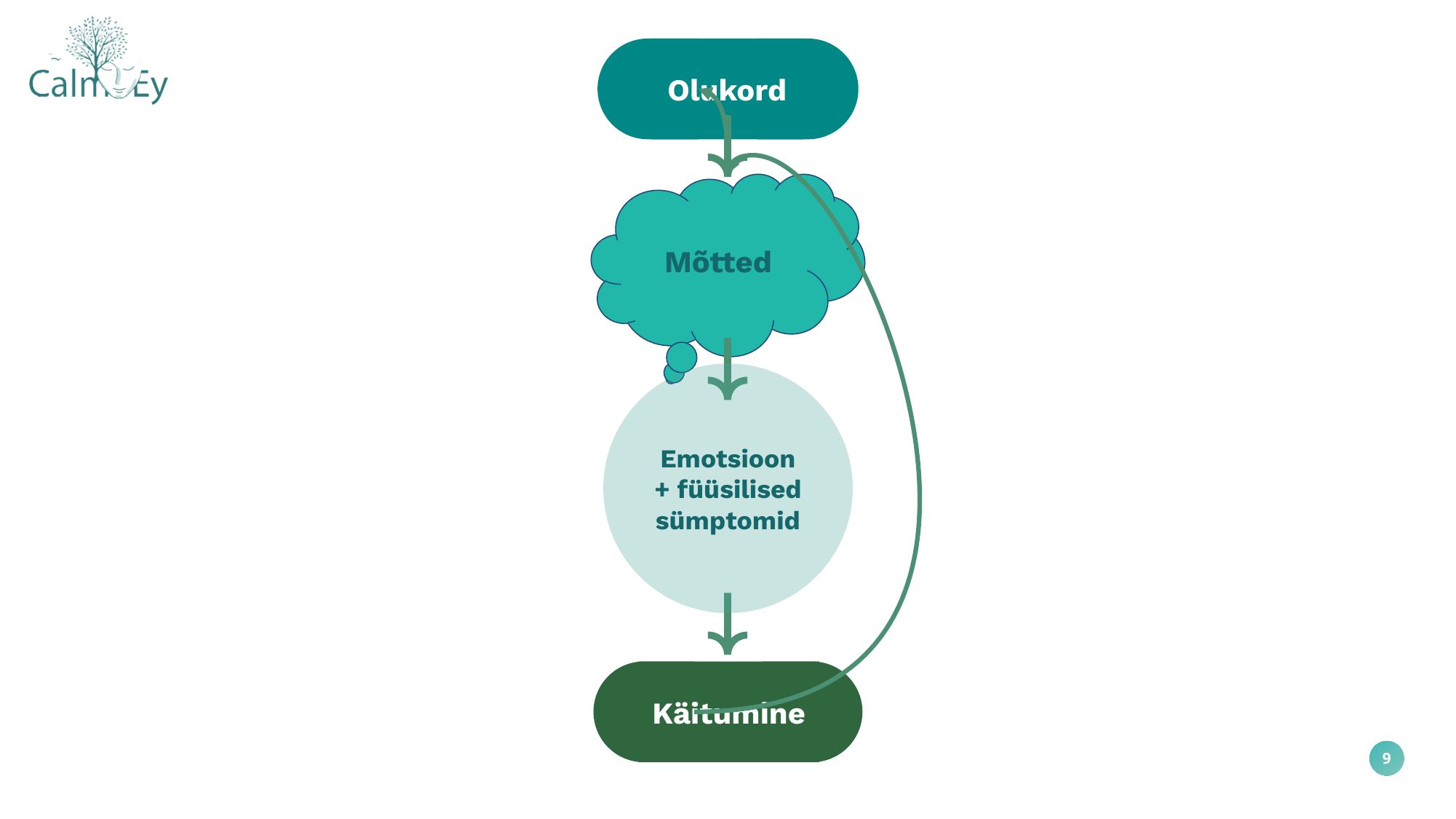

Olukord

Mõtted

Emotsioon + füüsilised sümptomid

Käitumine